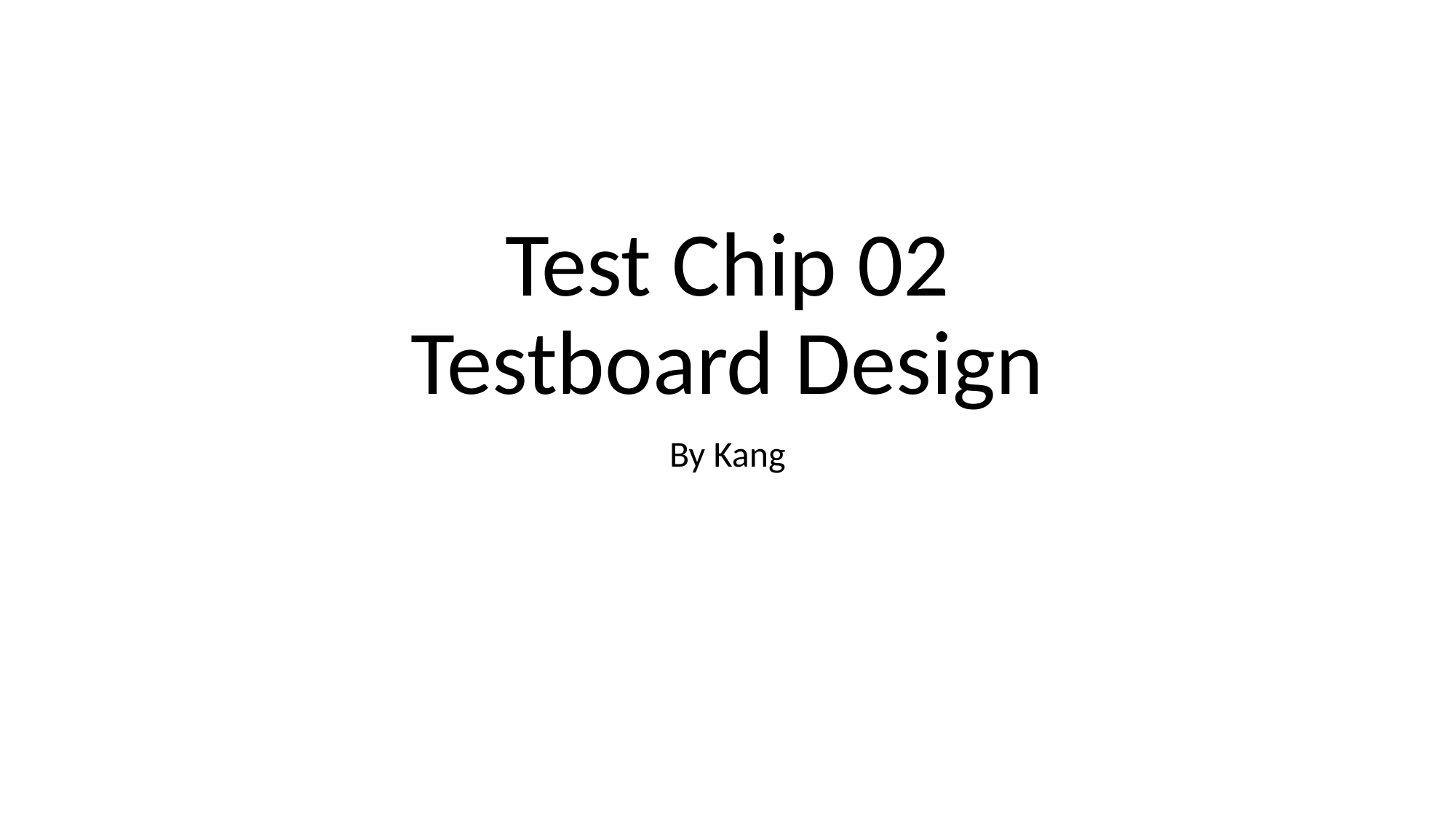

# Test Chip 02 Testboard Design
By Kang